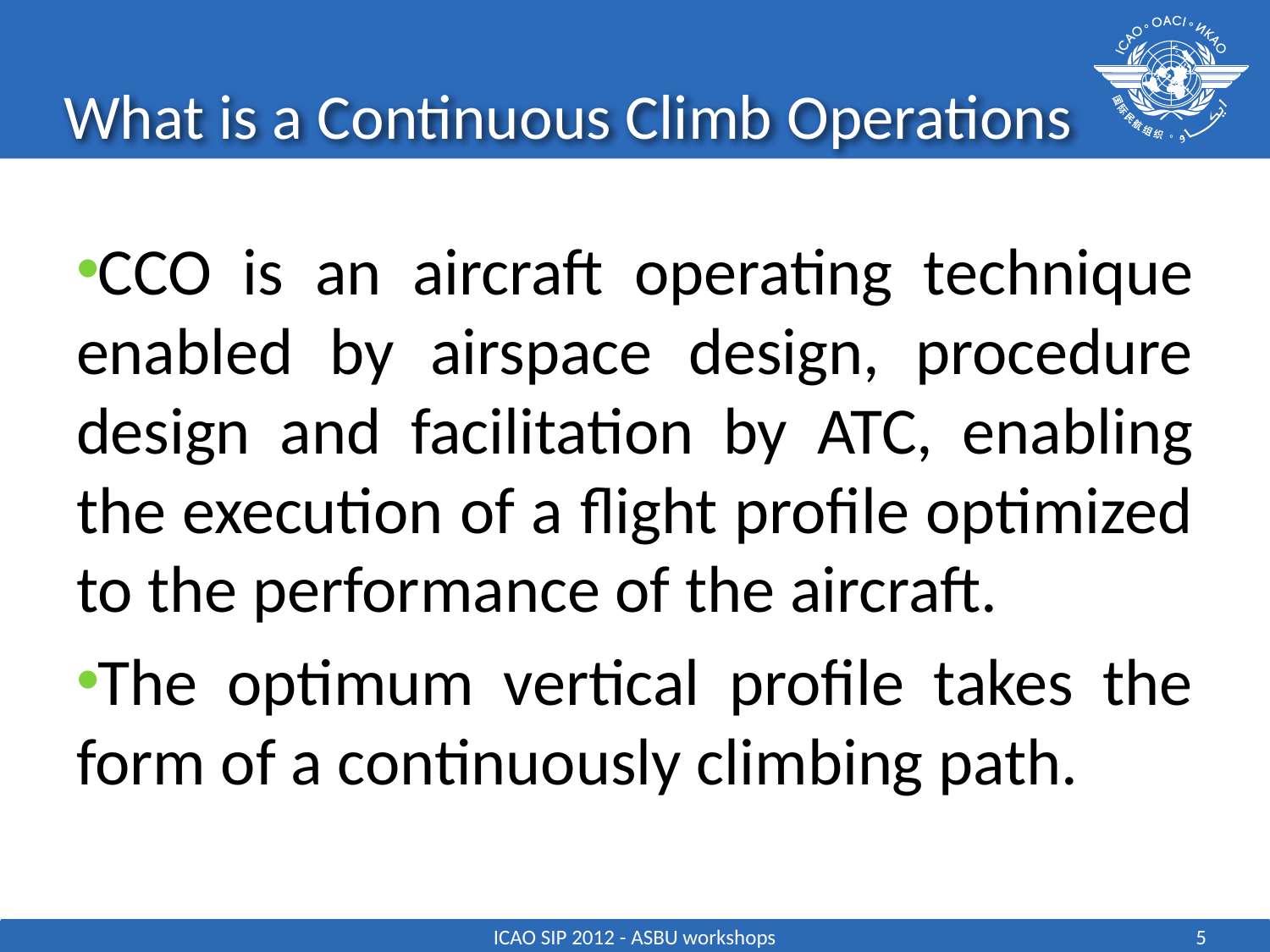

# What is a Continuous Climb Operations
CCO is an aircraft operating technique enabled by airspace design, procedure design and facilitation by ATC, enabling the execution of a flight profile optimized to the performance of the aircraft.
The optimum vertical profile takes the form of a continuously climbing path.
ICAO SIP 2012 - ASBU workshops
5